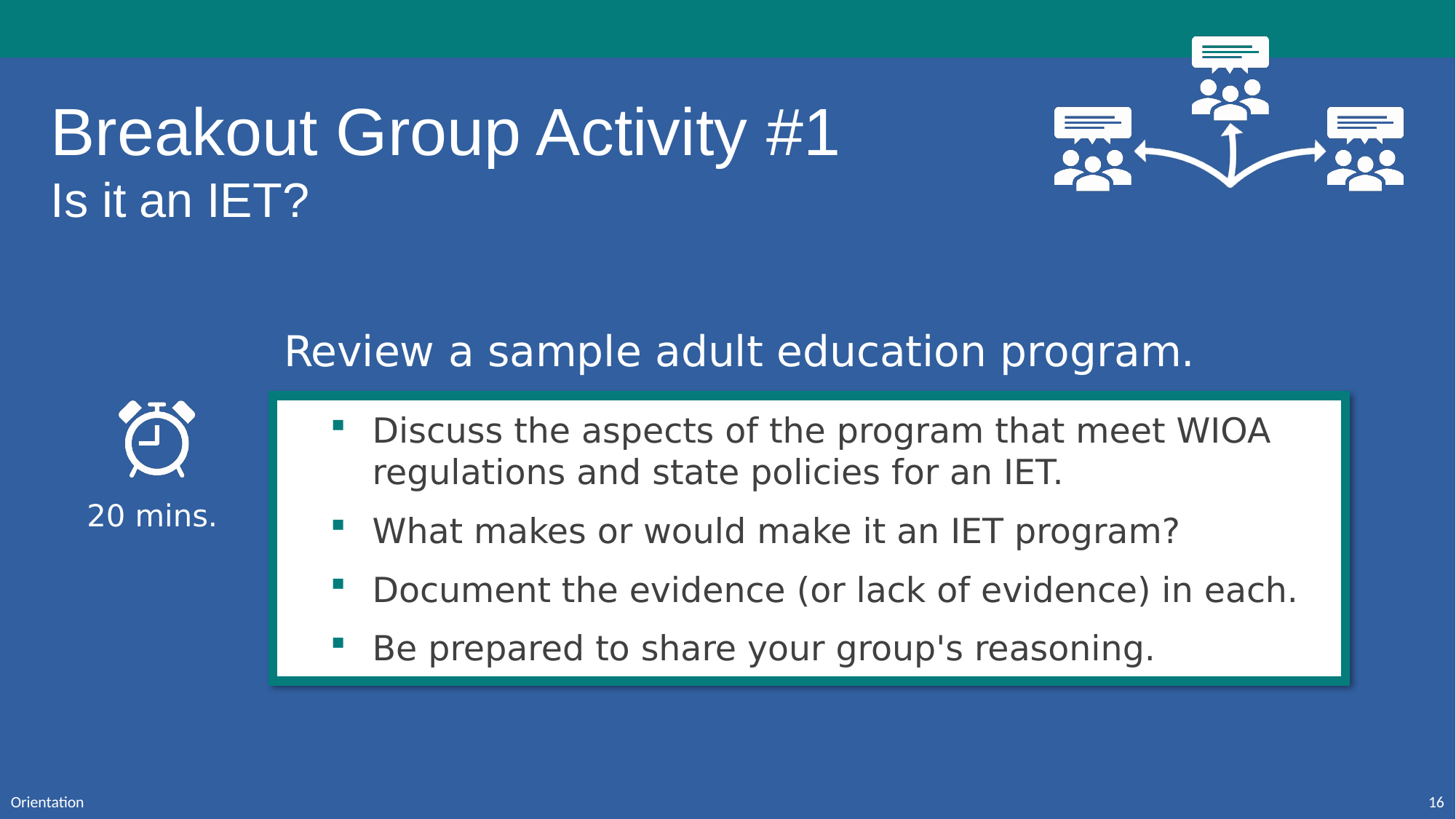

Breakout Group Activity #1
Is it an IET?
Review a sample adult education program.

Discuss the aspects of the program that meet WIOA regulations and state policies for an IET.
What makes or would make it an IET program?
Document the evidence (or lack of evidence) in each.
Be prepared to share your group's reasoning.
20 mins.
Orientation
16